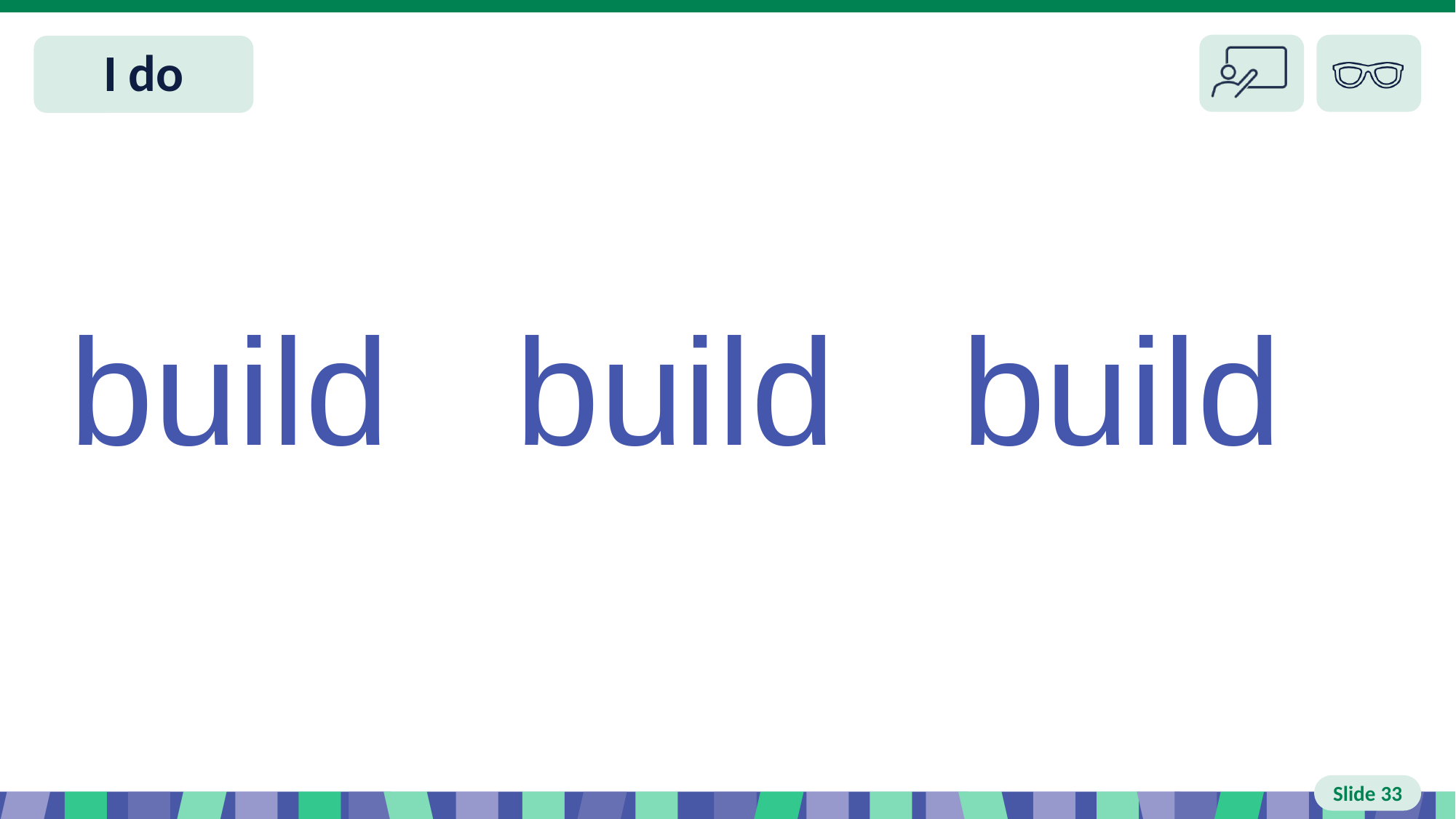

Slide 33 I do
build   build   build